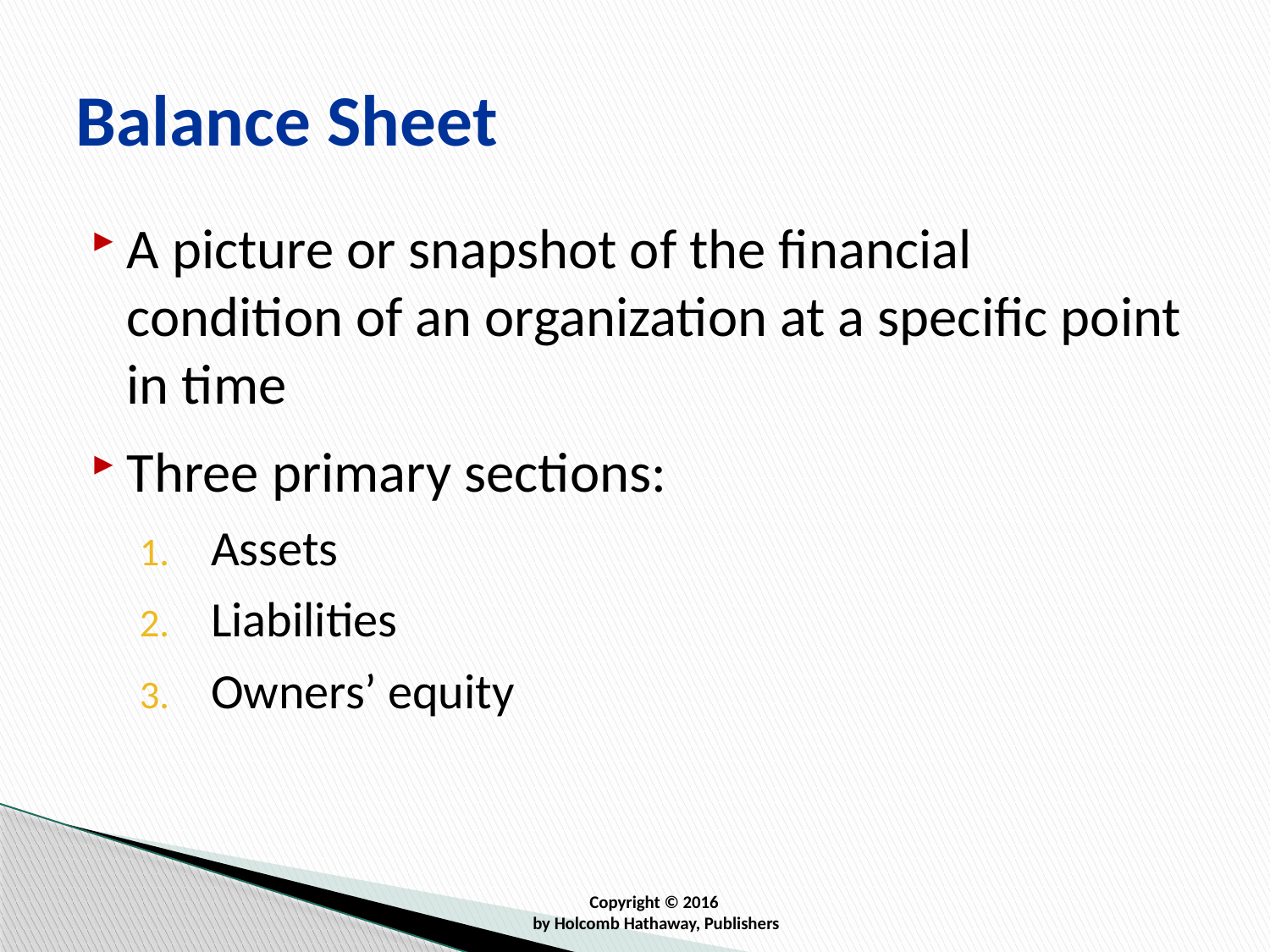

# Balance Sheet
A picture or snapshot of the financial condition of an organization at a specific point in time
Three primary sections:
Assets
Liabilities
Owners’ equity
Copyright © 2016
by Holcomb Hathaway, Publishers